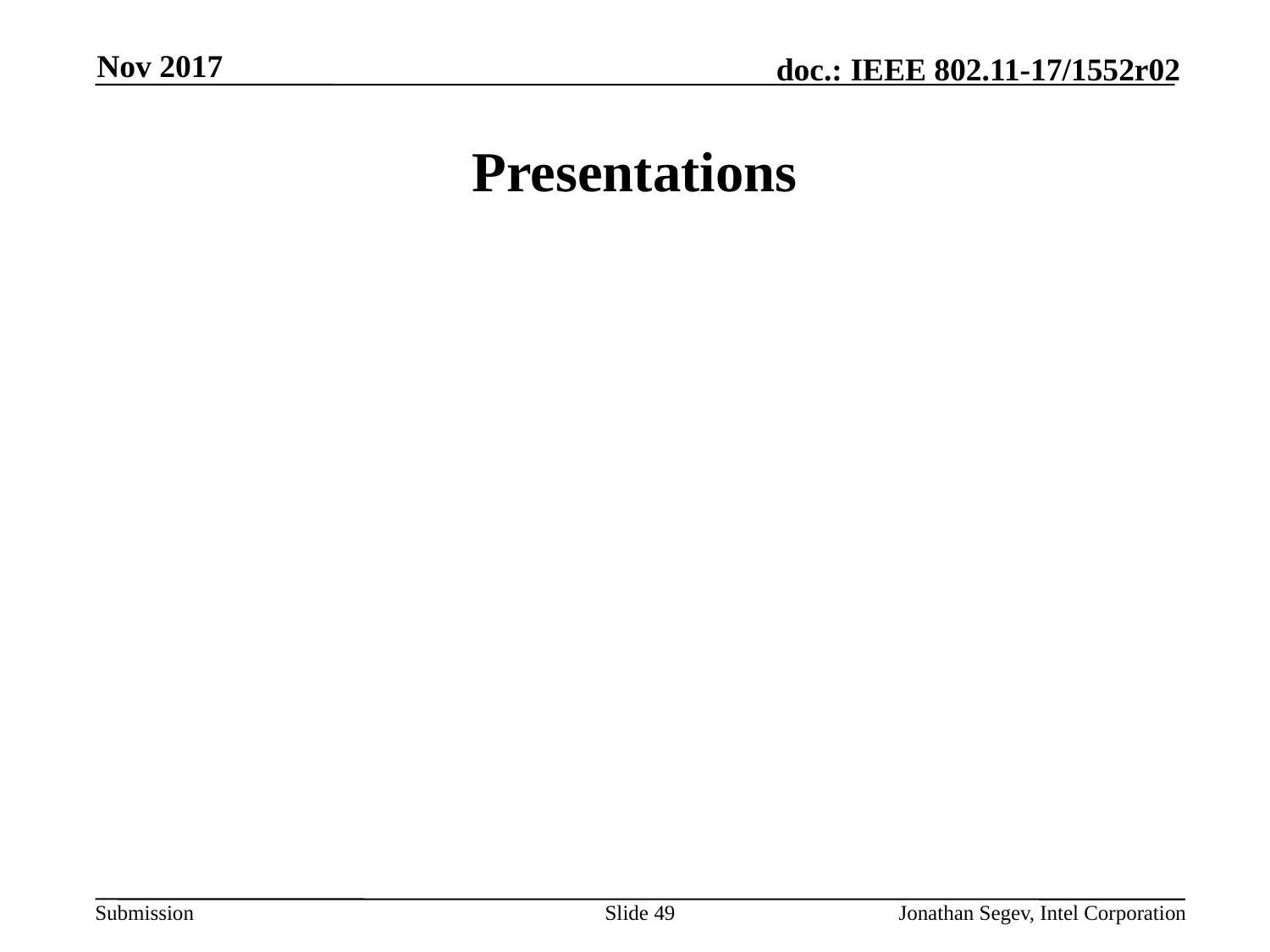

Nov 2017
# Presentations

Slide 49
Jonathan Segev, Intel Corporation